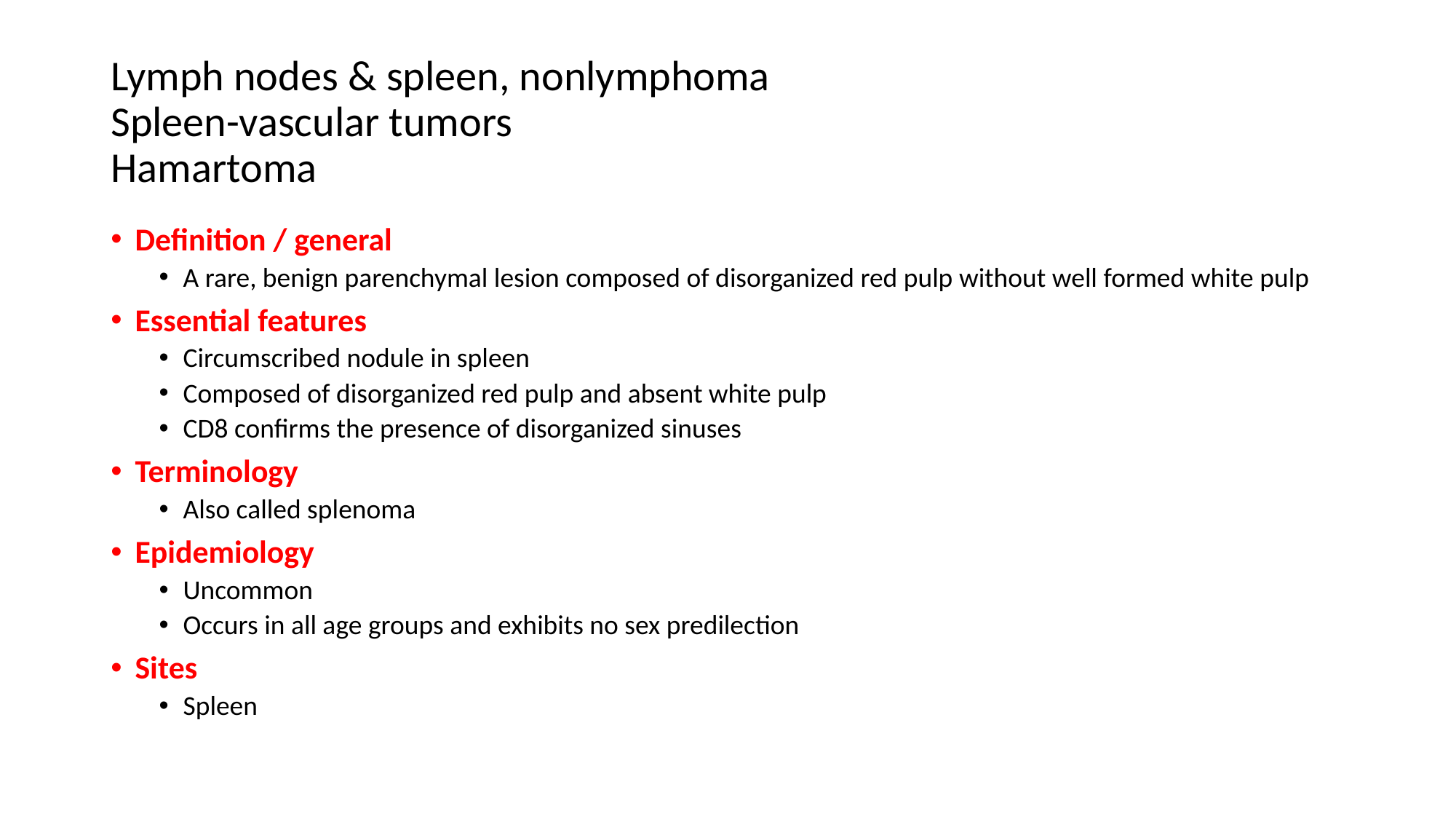

# Lymph nodes & spleen, nonlymphoma Spleen-vascular tumors Hamartoma
Definition / general
A rare, benign parenchymal lesion composed of disorganized red pulp without well formed white pulp
Essential features
Circumscribed nodule in spleen
Composed of disorganized red pulp and absent white pulp
CD8 confirms the presence of disorganized sinuses
Terminology
Also called splenoma
Epidemiology
Uncommon
Occurs in all age groups and exhibits no sex predilection
Sites
Spleen